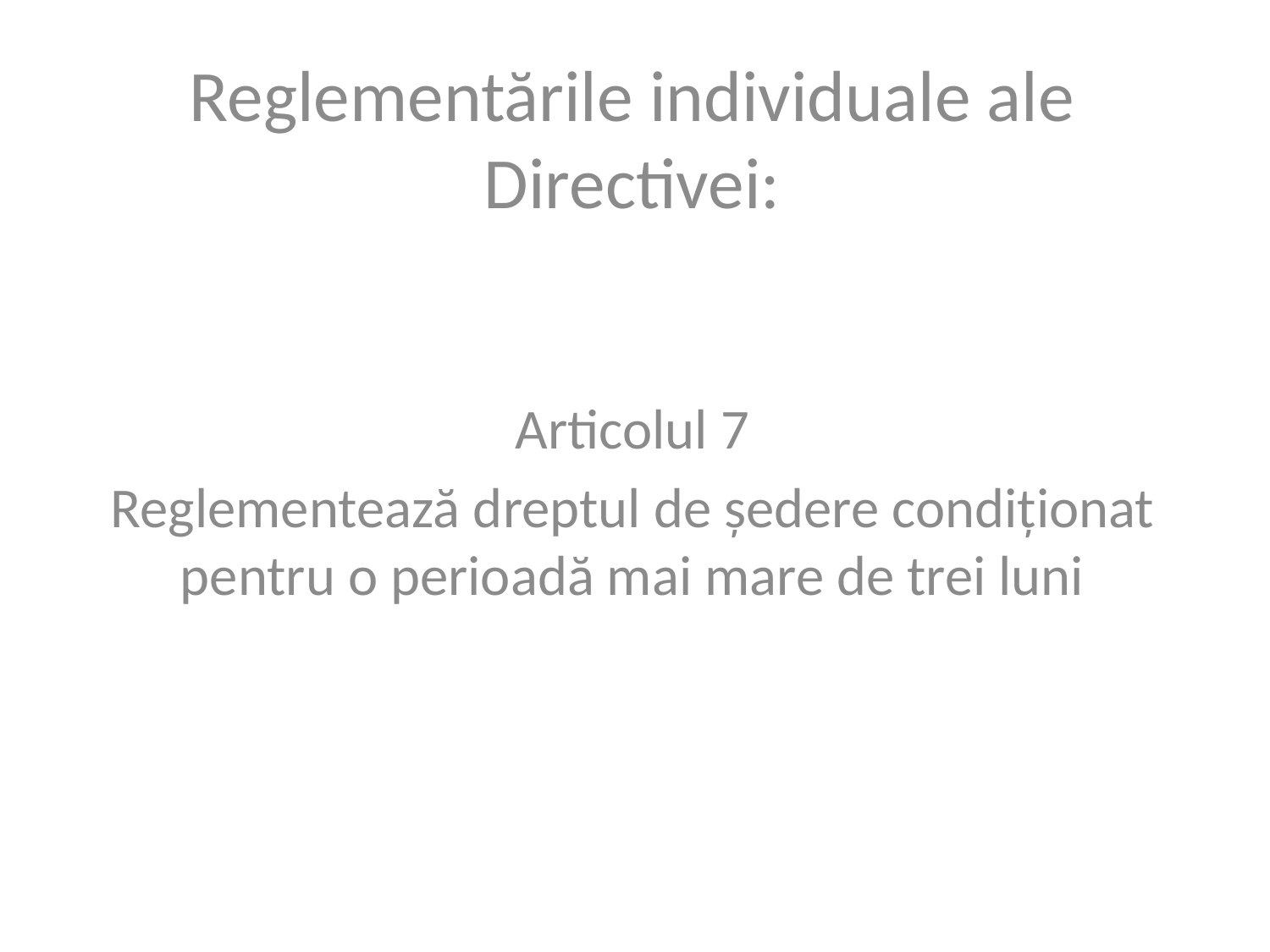

Reglementările individuale ale Directivei:

Articolul 7
Reglementează dreptul de ședere condiționat pentru o perioadă mai mare de trei luni